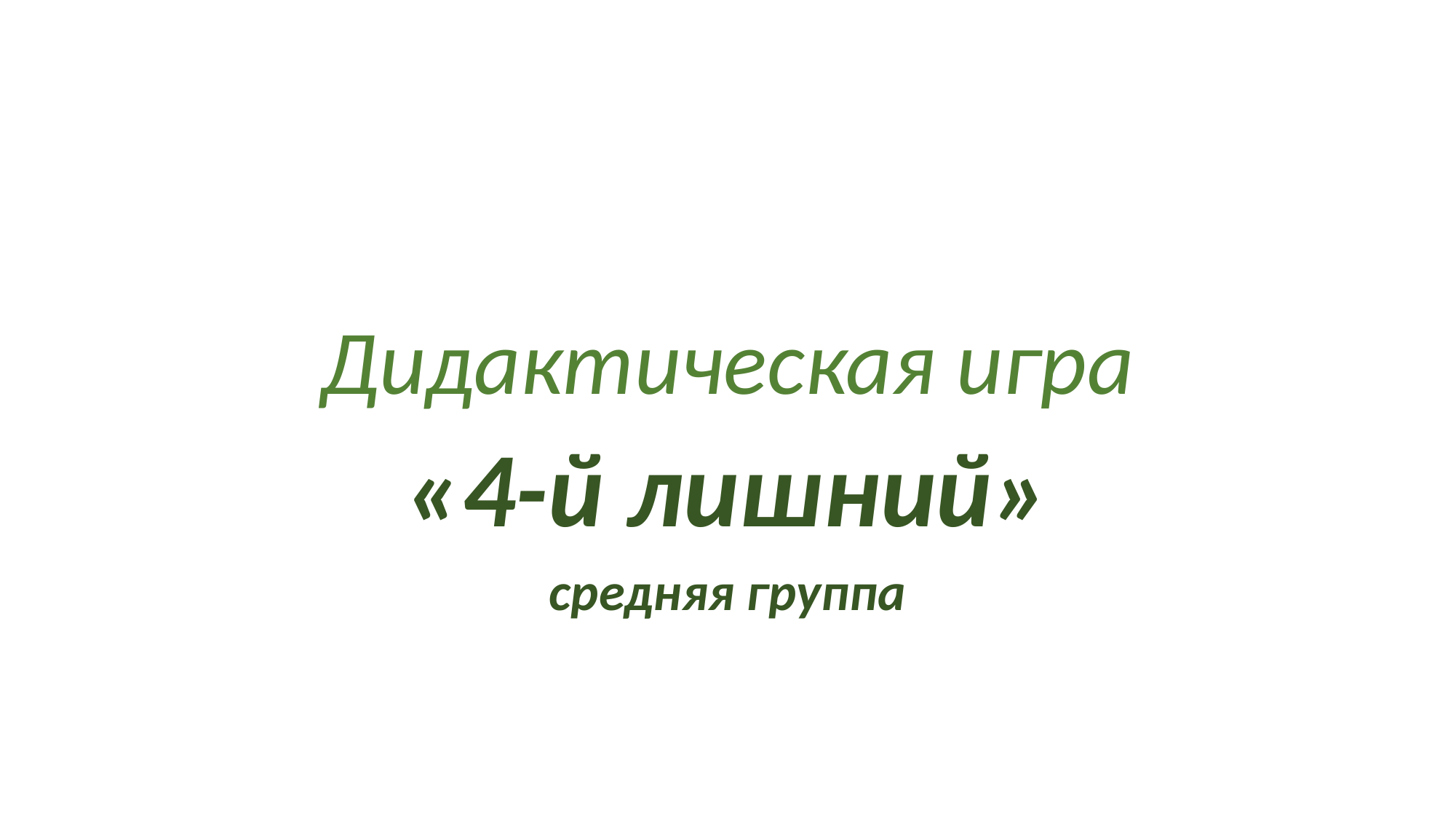

# Дидактическая игра
«4-й лишний»
средняя группа